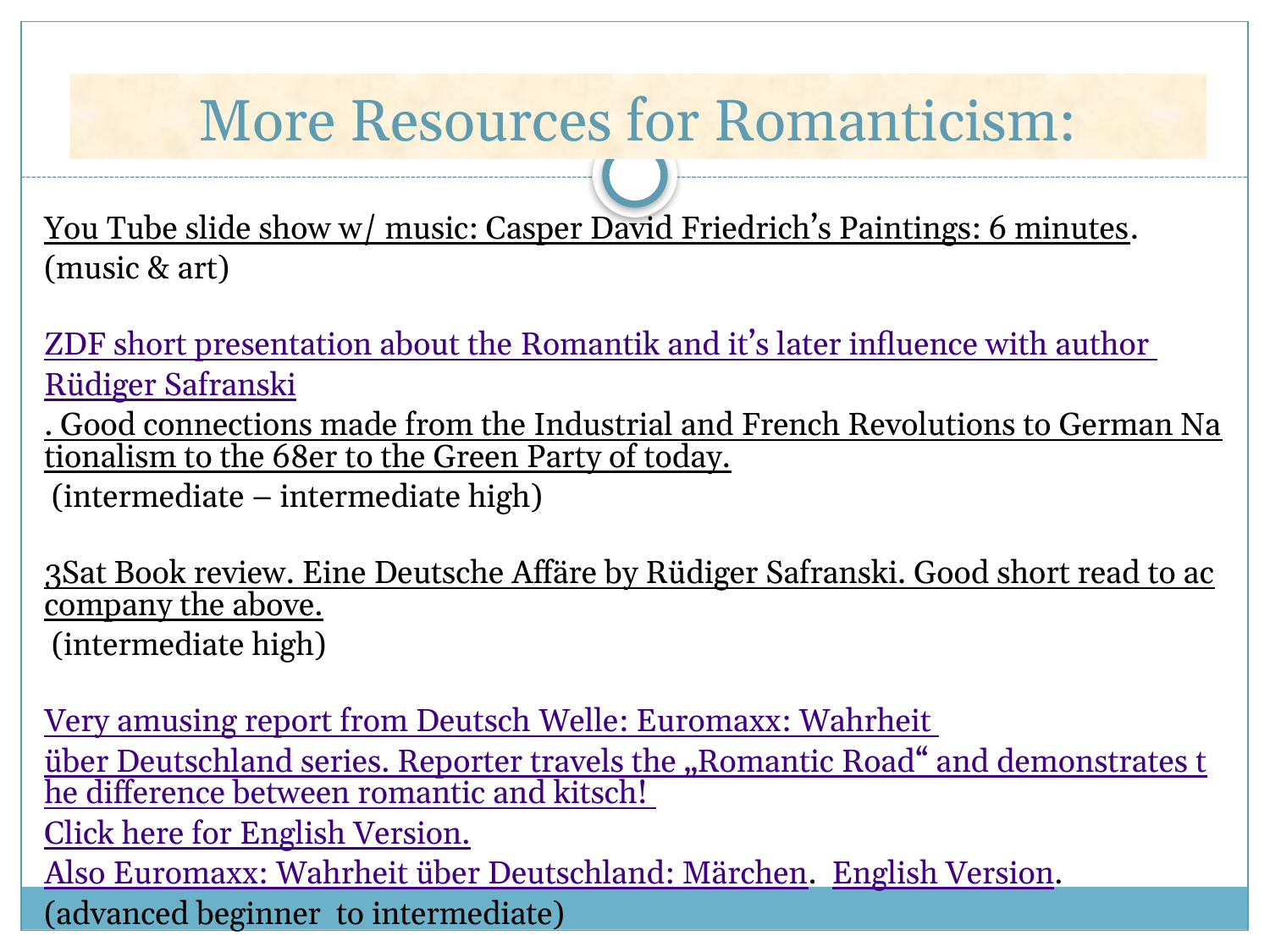

# More Resources for Romanticism:
You Tube slide show w/ music: Casper David Friedrich’s Paintings: 6 minutes. (music & art)

ZDF short presentation about the Romantik and it’s later influence with author Rüdiger Safranski. Good connections made from the Industrial and French Revolutions to German Nationalism to the 68er to the Green Party of today. (intermediate – intermediate high)

3Sat Book review. Eine Deutsche Affäre by Rüdiger Safranski. Good short read to accompany the above. (intermediate high)

Very amusing report from Deutsch Welle: Euromaxx: Wahrheit über Deutschland series. Reporter travels the „Romantic Road“ and demonstrates the difference between romantic and kitsch! Click here for English Version.
Also Euromaxx: Wahrheit über Deutschland: Märchen.  English Version.
(advanced beginner  to intermediate)